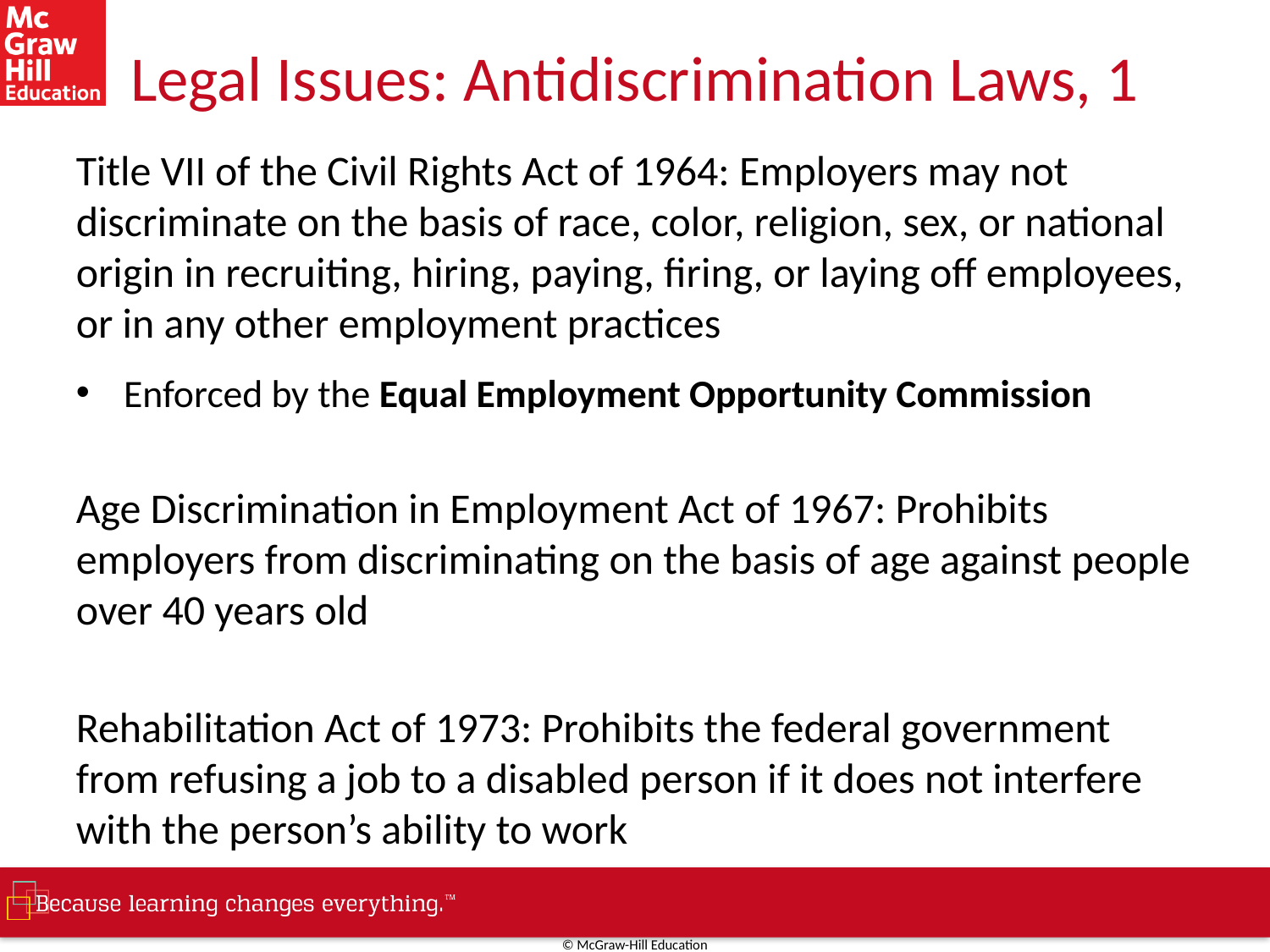

# Legal Issues: Antidiscrimination Laws, 1
Title VII of the Civil Rights Act of 1964: Employers may not discriminate on the basis of race, color, religion, sex, or national origin in recruiting, hiring, paying, firing, or laying off employees, or in any other employment practices
Enforced by the Equal Employment Opportunity Commission

Age Discrimination in Employment Act of 1967: Prohibits employers from discriminating on the basis of age against people over 40 years old

Rehabilitation Act of 1973: Prohibits the federal government from refusing a job to a disabled person if it does not interfere with the person’s ability to work